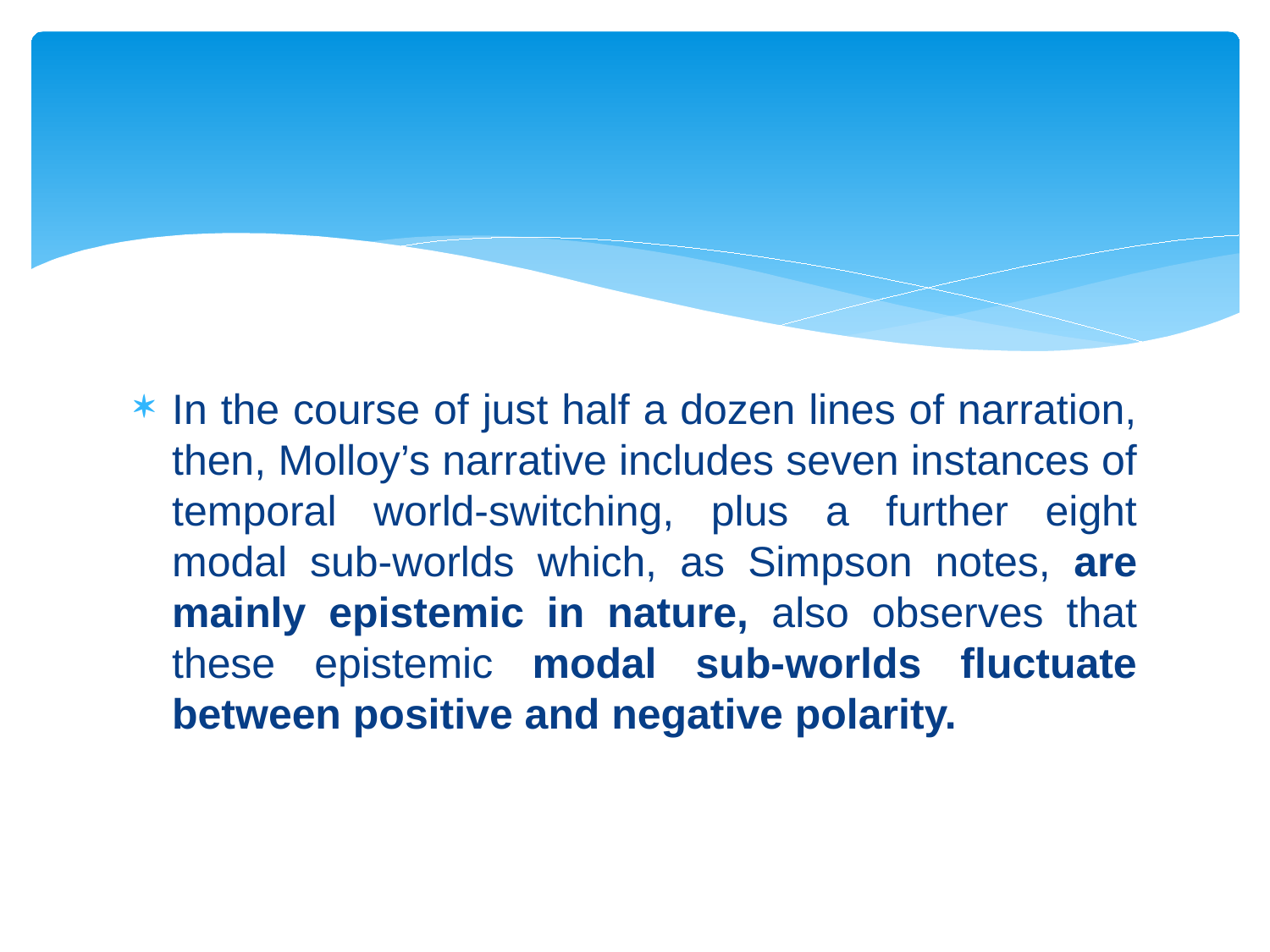

#
In the course of just half a dozen lines of narration, then, Molloy’s narrative includes seven instances of temporal world-switching, plus a further eight modal sub-worlds which, as Simpson notes, are mainly epistemic in nature, also observes that these epistemic modal sub-worlds fluctuate between positive and negative polarity.